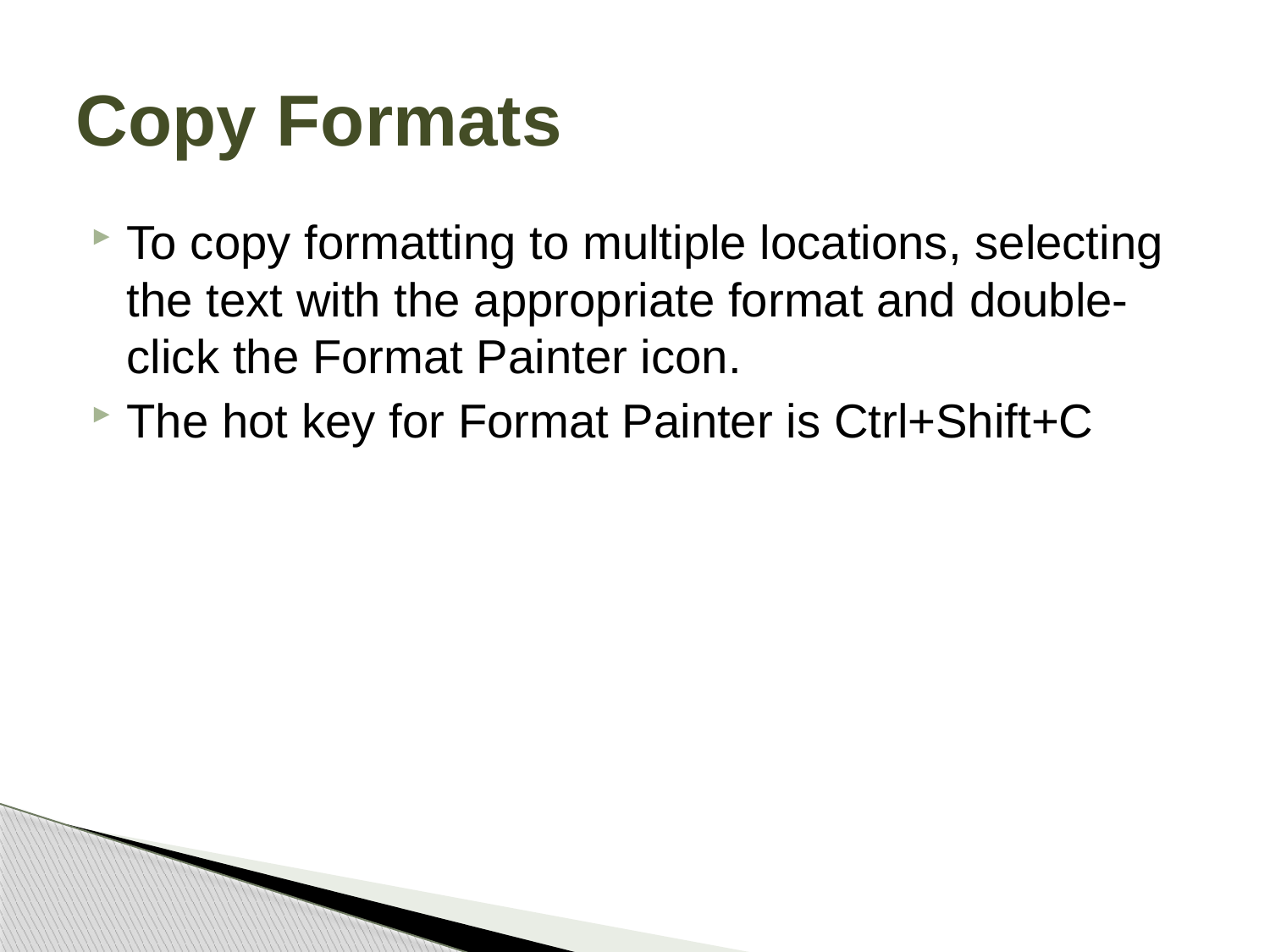

# Copy Formats
To copy formatting to multiple locations, selecting the text with the appropriate format and double-click the Format Painter icon.
The hot key for Format Painter is Ctrl+Shift+C